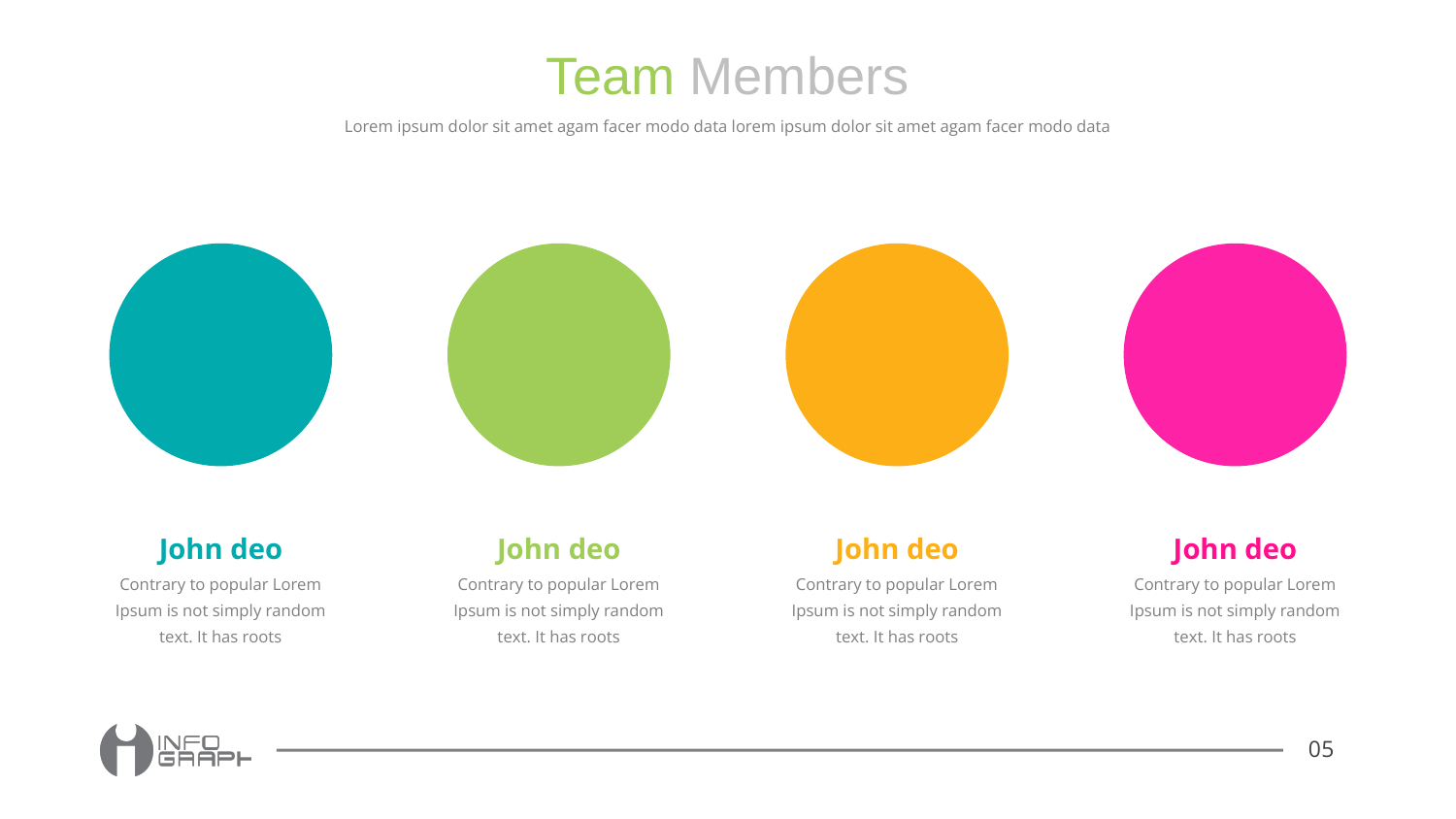

# Team Members
Lorem ipsum dolor sit amet agam facer modo data lorem ipsum dolor sit amet agam facer modo data

John deo
John deo
John deo
John deo
Contrary to popular Lorem Ipsum is not simply random text. It has roots
Contrary to popular Lorem Ipsum is not simply random text. It has roots
Contrary to popular Lorem Ipsum is not simply random text. It has roots
Contrary to popular Lorem Ipsum is not simply random text. It has roots
05